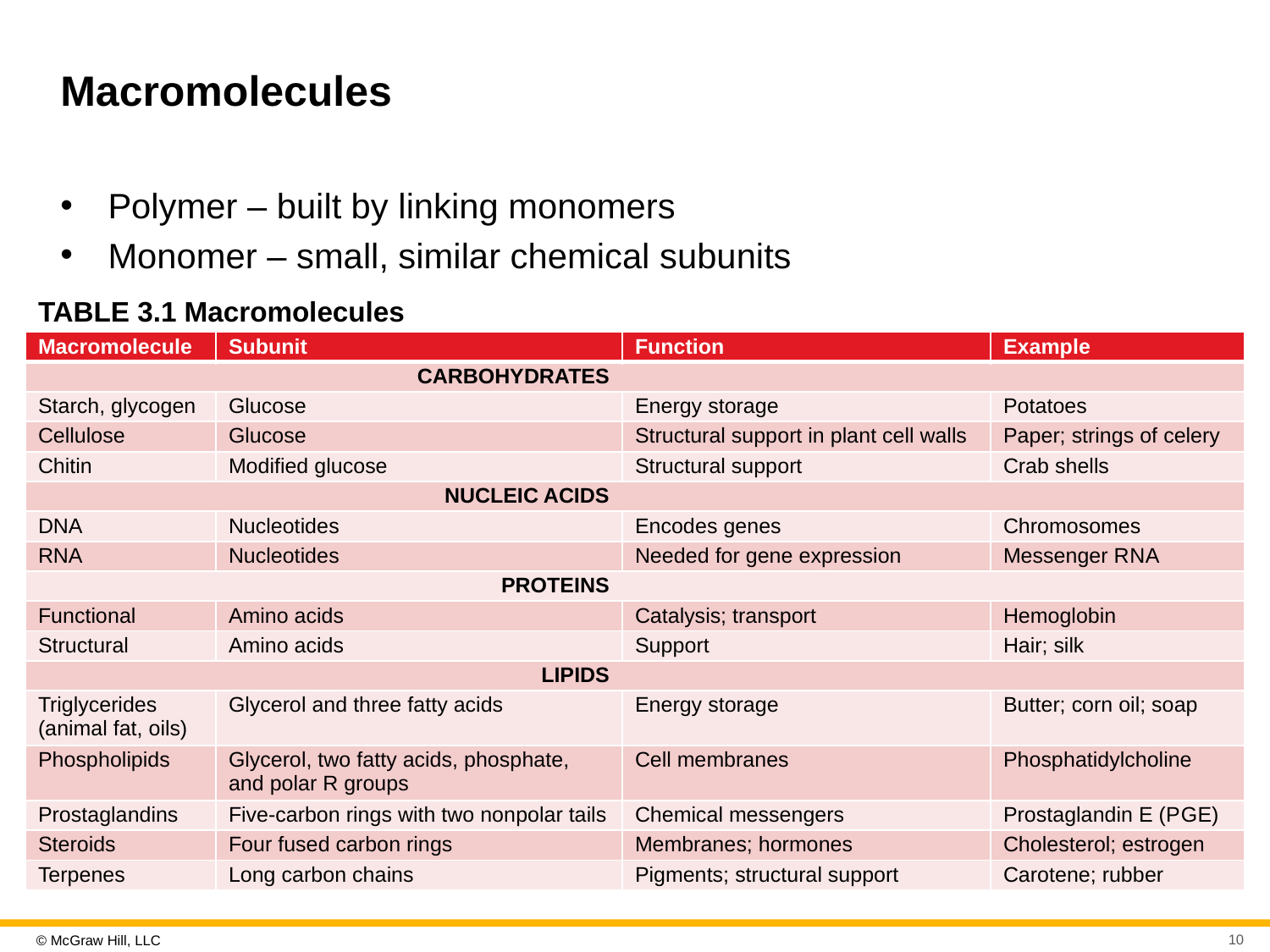

# Macromolecules
Polymer – built by linking monomers
Monomer – small, similar chemical subunits
TABLE 3.1 Macromolecules
| Macromolecule | Subunit | Function | Example |
| --- | --- | --- | --- |
|  | CARBOHYDRATES |  |  |
| Starch, glycogen | Glucose | Energy storage | Potatoes |
| Cellulose | Glucose | Structural support in plant cell walls | Paper; strings of celery |
| Chitin | Modified glucose | Structural support | Crab shells |
|  | NUCLEIC ACIDS |  |  |
| DNA | Nucleotides | Encodes genes | Chromosomes |
| RNA | Nucleotides | Needed for gene expression | Messenger R N A |
|  | PROTEINS |  |  |
| Functional | Amino acids | Catalysis; transport | Hemoglobin |
| Structural | Amino acids | Support | Hair; silk |
|  | LIPIDS |  |  |
| Triglycerides (animal fat, oils) | Glycerol and three fatty acids | Energy storage | Butter; corn oil; soap |
| Phospholipids | Glycerol, two fatty acids, phosphate, and polar R groups | Cell membranes | Phosphatidylcholine |
| Prostaglandins | Five-carbon rings with two nonpolar tails | Chemical messengers | Prostaglandin E (P G E) |
| Steroids | Four fused carbon rings | Membranes; hormones | Cholesterol; estrogen |
| Terpenes | Long carbon chains | Pigments; structural support | Carotene; rubber |
10